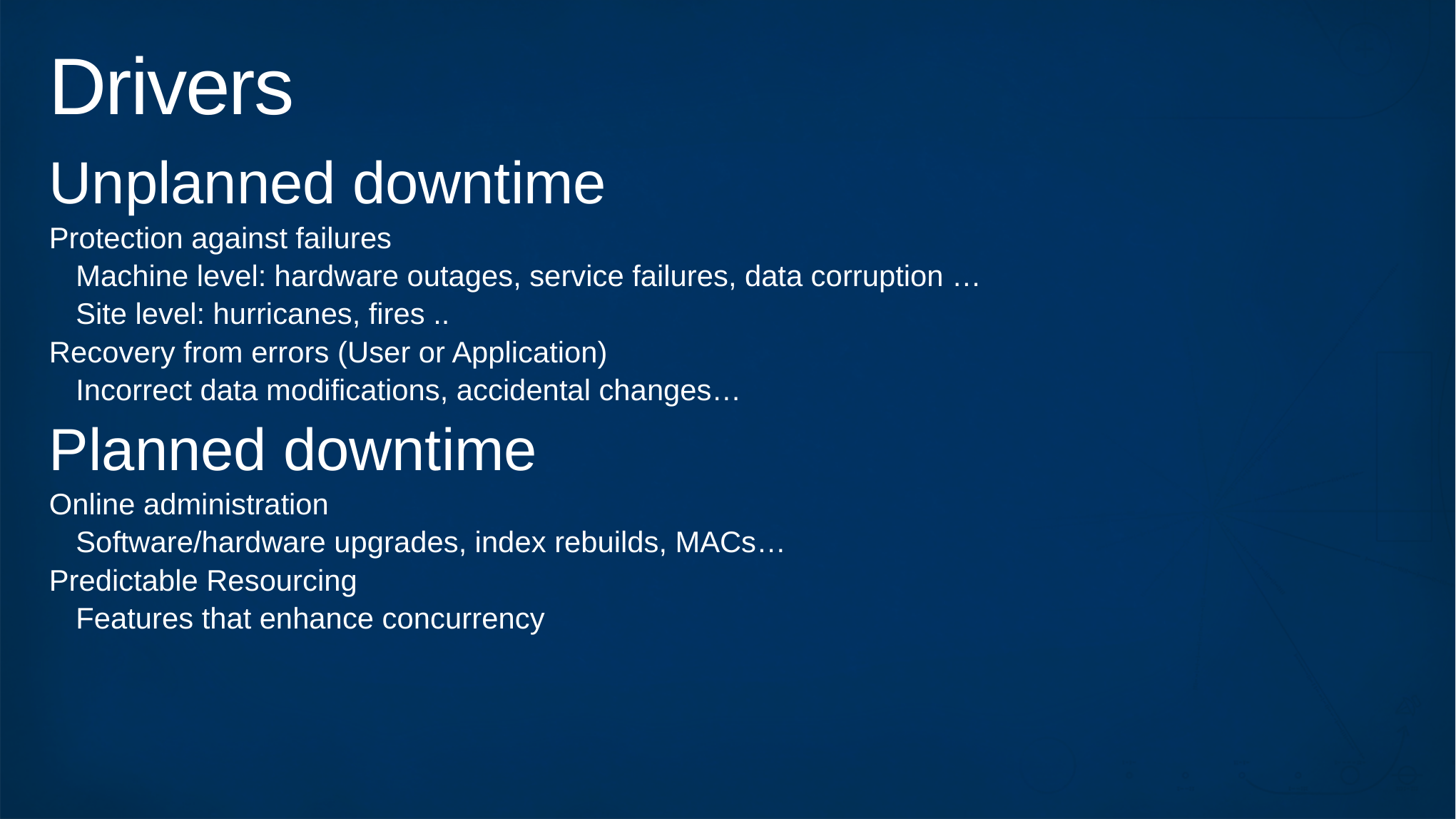

# Drivers
Unplanned downtime
Protection against failures
Machine level: hardware outages, service failures, data corruption …
Site level: hurricanes, fires ..
Recovery from errors (User or Application)
Incorrect data modifications, accidental changes…
Planned downtime
Online administration
Software/hardware upgrades, index rebuilds, MACs…
Predictable Resourcing
Features that enhance concurrency